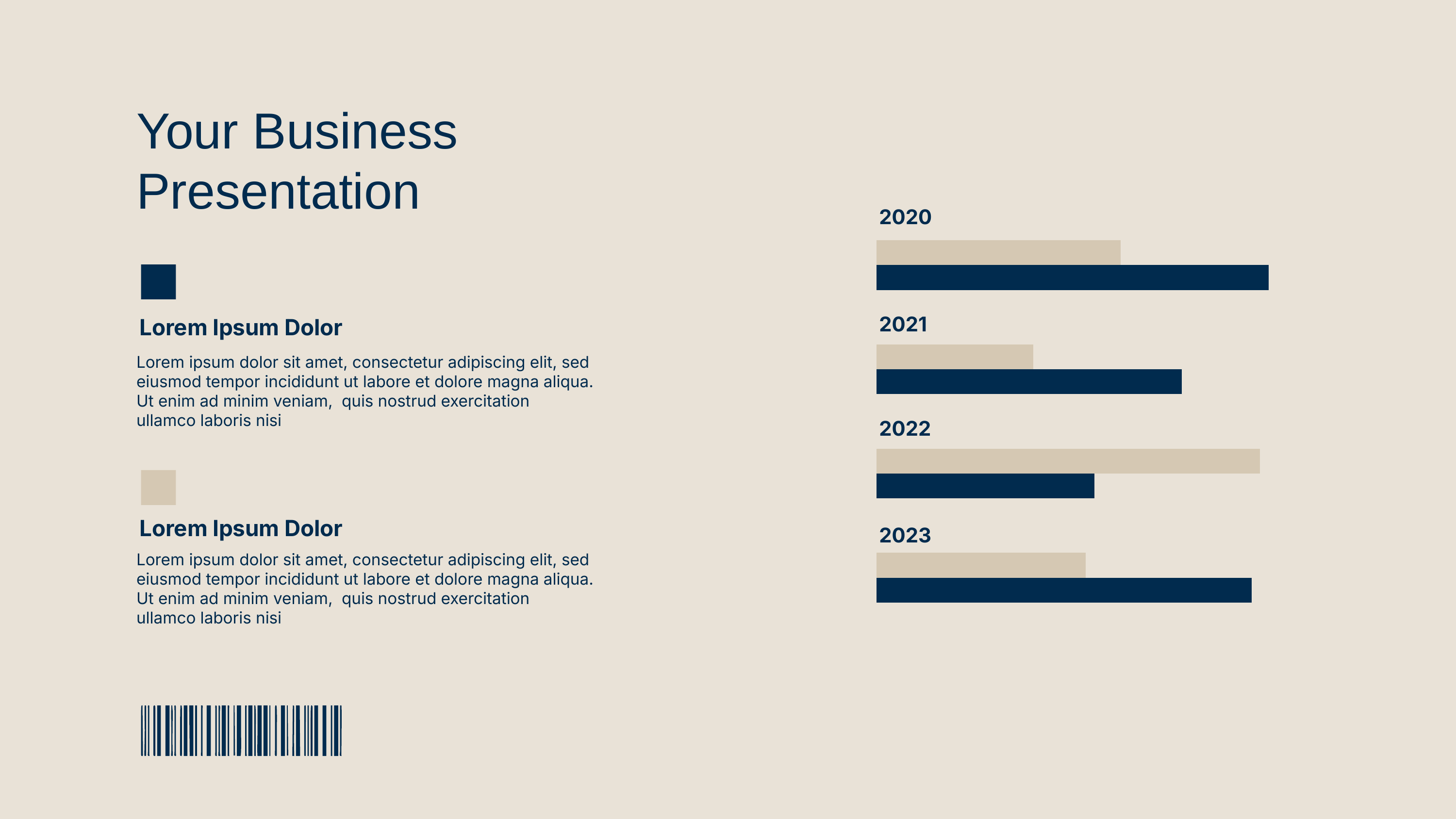

Lorem Ipsum Dolor
Lorem Ipsum Dolor
S
W
Lorem ipsum dolor sit amet, consectetur adipiscing elit, sed eiusmod tempor incididunt ut labore et dolore magna aliqua enim ad minim.
Lorem ipsum dolor sit amet, consectetur adipiscing elit, sed eiusmod tempor incididunt ut labore et dolore magna aliqua enim ad minim.

Lorem Ipsum Dolor
Lorem Ipsum Dolor
O
T
Lorem ipsum dolor sit amet, consectetur adipiscing elit, sed eiusmod tempor incididunt ut labore et dolore magna aliqua enim ad minim.
Lorem ipsum dolor sit amet, consectetur adipiscing elit, sed eiusmod tempor incididunt ut labore et dolore magna aliqua enim ad minim.
Your Business
Presentation

### Chart

| Category | Series 1 | Series 2 |
|---|---|---|
| Category 1 | 4.3 | 2.4 |
| Category 2 | 2.5 | 4.4 |
| Category 3 | 3.5 | 1.8 |
| Category 4 | 4.5 | 2.8 |
2020

2021
Lorem Ipsum Dolor
Lorem ipsum dolor sit amet, consectetur adipiscing elit, sed
eiusmod tempor incididunt ut labore et dolore magna aliqua.
Ut enim ad minim veniam,  quis nostrud exercitation
ullamco laboris nisi
2022

Lorem Ipsum Dolor
2023
Lorem ipsum dolor sit amet, consectetur adipiscing elit, sed
eiusmod tempor incididunt ut labore et dolore magna aliqua.
Ut enim ad minim veniam,  quis nostrud exercitation
ullamco laboris nisi